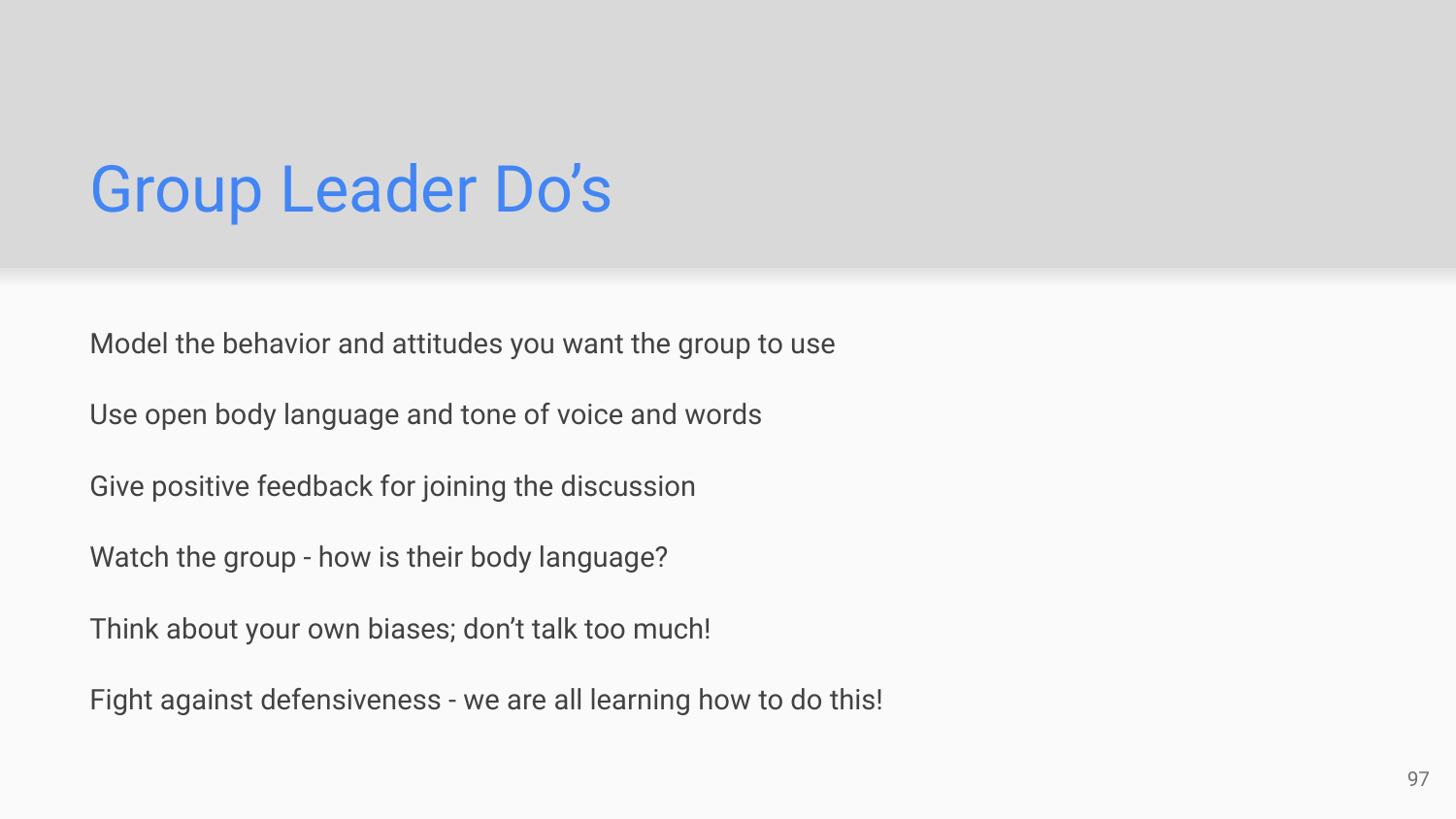

# Group Leader Do’s
Model the behavior and attitudes you want the group to use
Use open body language and tone of voice and words
Give positive feedback for joining the discussion
Watch the group - how is their body language?
Think about your own biases; don’t talk too much!
Fight against defensiveness - we are all learning how to do this!
97